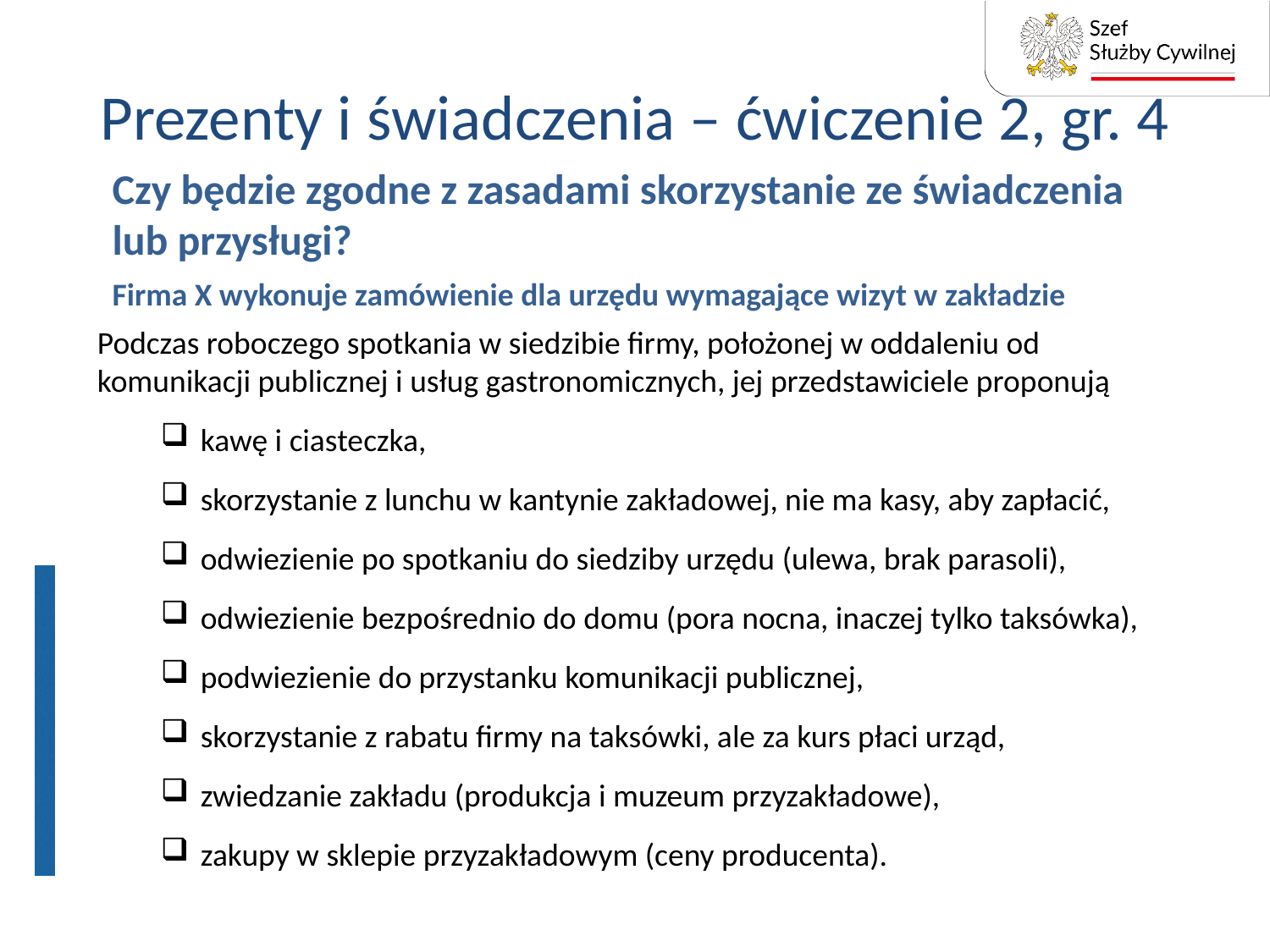

# Prezenty i świadczenia – ćwiczenie 2, gr. 4
Czy będzie zgodne z zasadami skorzystanie ze świadczenia lub przysługi?
Firma X wykonuje zamówienie dla urzędu wymagające wizyt w zakładzie
Podczas roboczego spotkania w siedzibie firmy, położonej w oddaleniu od komunikacji publicznej i usług gastronomicznych, jej przedstawiciele proponują
kawę i ciasteczka,
skorzystanie z lunchu w kantynie zakładowej, nie ma kasy, aby zapłacić,
odwiezienie po spotkaniu do siedziby urzędu (ulewa, brak parasoli),
odwiezienie bezpośrednio do domu (pora nocna, inaczej tylko taksówka),
podwiezienie do przystanku komunikacji publicznej,
skorzystanie z rabatu firmy na taksówki, ale za kurs płaci urząd,
zwiedzanie zakładu (produkcja i muzeum przyzakładowe),
zakupy w sklepie przyzakładowym (ceny producenta).